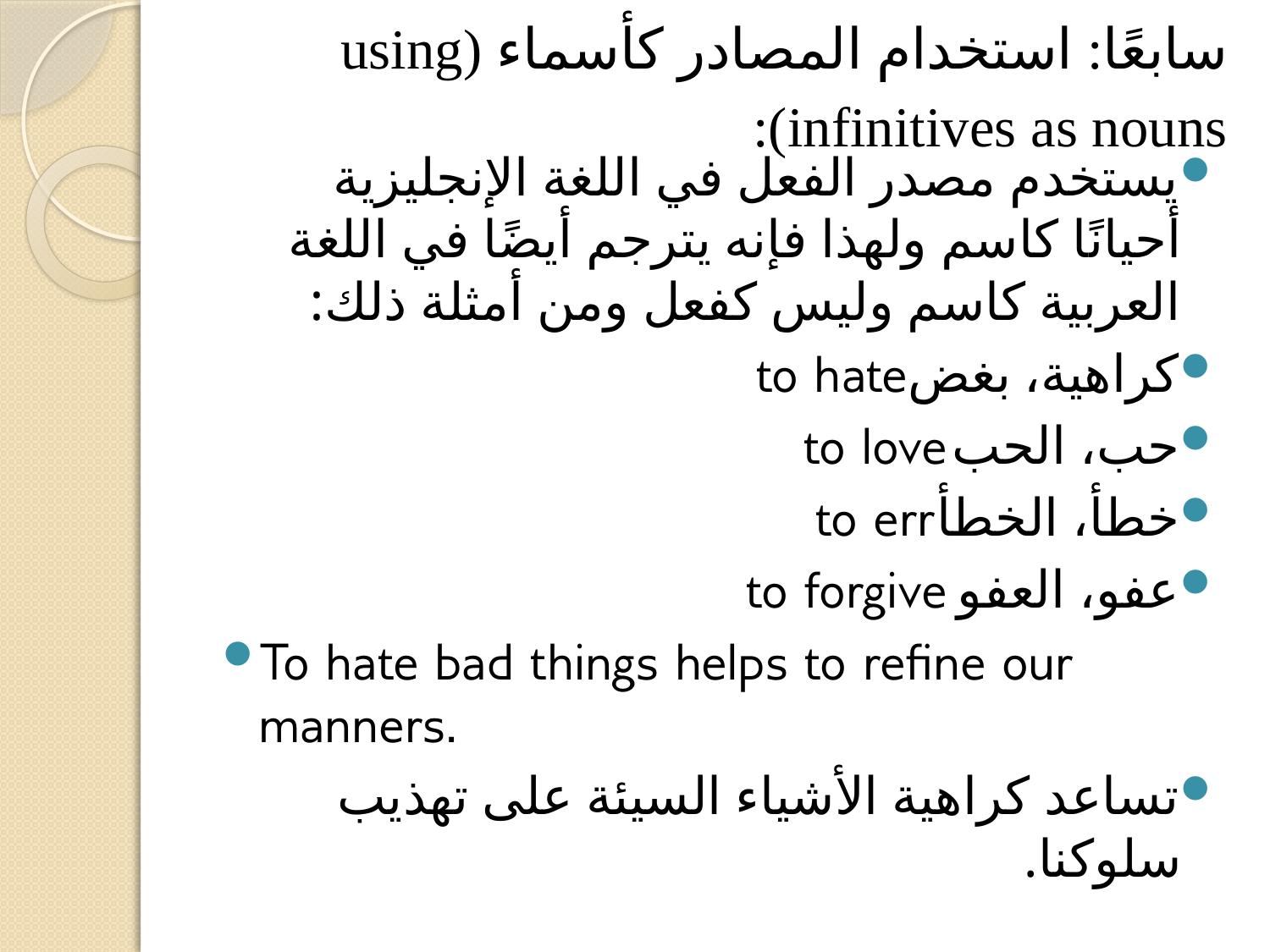

# سابعًا: استخدام المصادر كأسماء (using infinitives as nouns):
يستخدم مصدر الفعل في اللغة الإنجليزية أحيانًا كاسم ولهذا فإنه يترجم أيضًا في اللغة العربية كاسم وليس كفعل ومن أمثلة ذلك:
كراهية، بغض	to hate
حب، الحب		to love
خطأ، الخطأ	to err
عفو، العفو		to forgive
To hate bad things helps to refine our manners.
تساعد كراهية الأشياء السيئة على تهذيب سلوكنا.